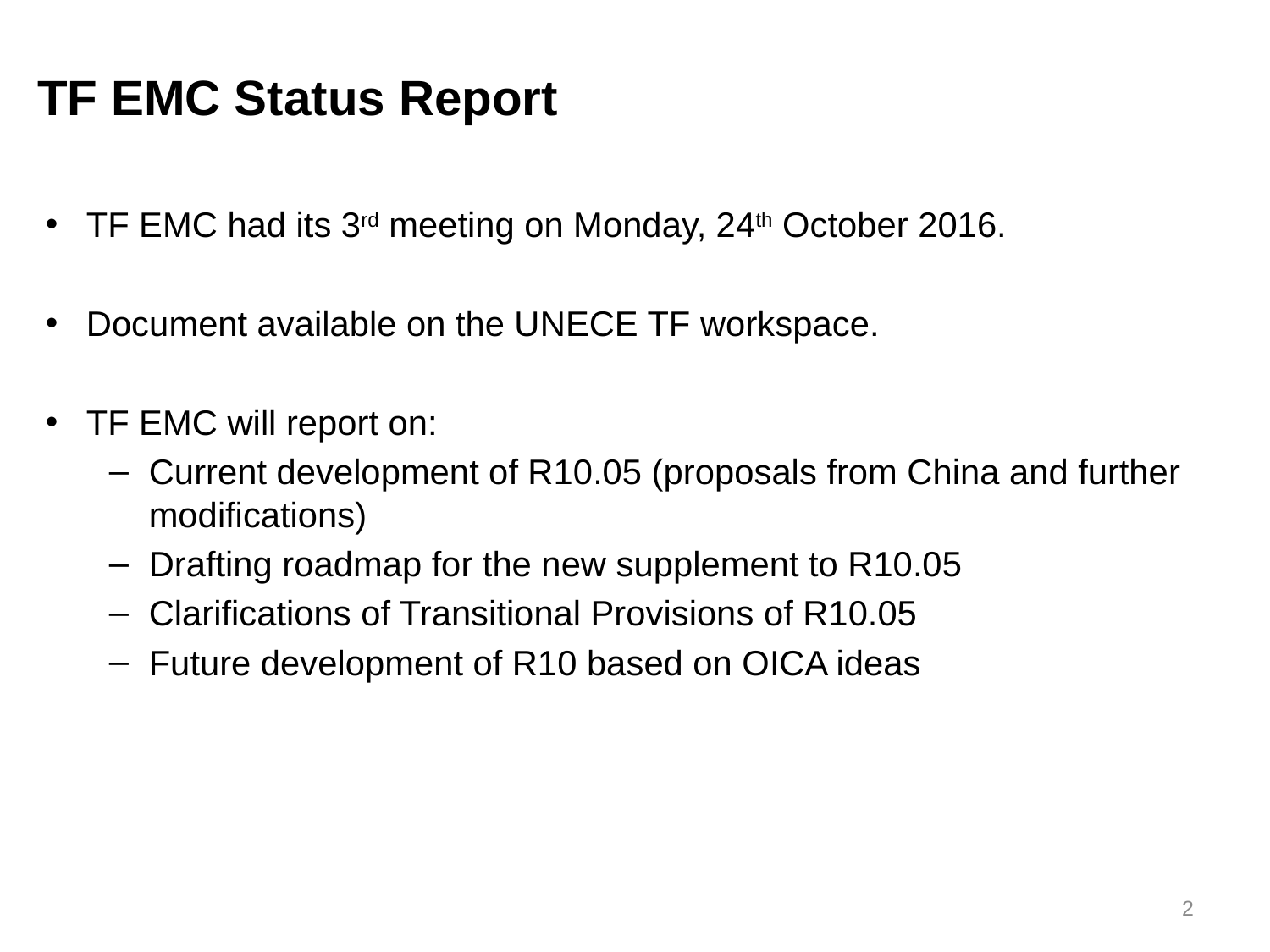

TF EMC Status Report
TF EMC had its 3rd meeting on Monday, 24th October 2016.

Document available on the UNECE TF workspace.

TF EMC will report on:
Current development of R10.05 (proposals from China and further modifications)
Drafting roadmap for the new supplement to R10.05
Clarifications of Transitional Provisions of R10.05
Future development of R10 based on OICA ideas

2